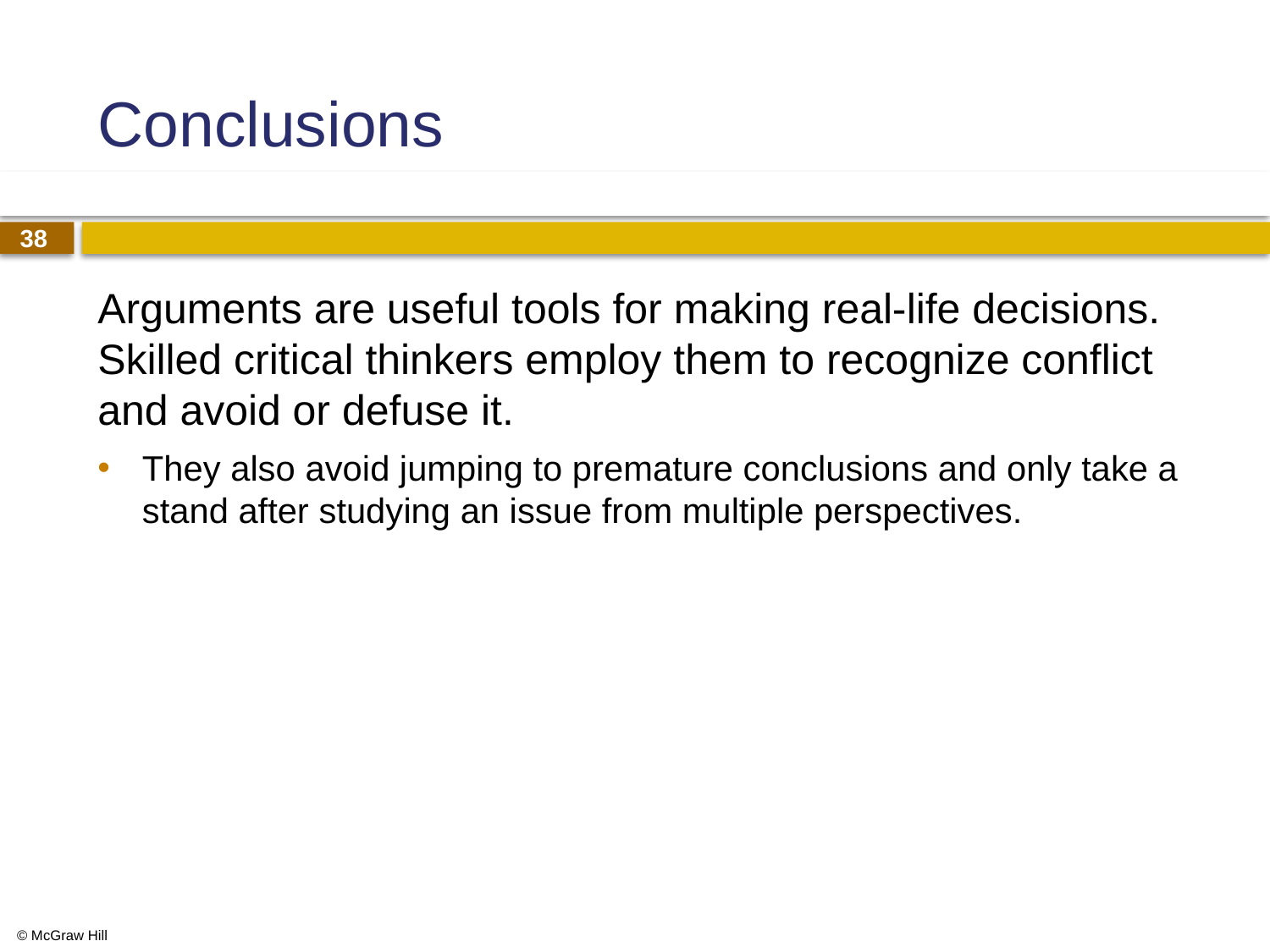

# Conclusions
Arguments are useful tools for making real-life decisions. Skilled critical thinkers employ them to recognize conflict and avoid or defuse it.
They also avoid jumping to premature conclusions and only take a stand after studying an issue from multiple perspectives.